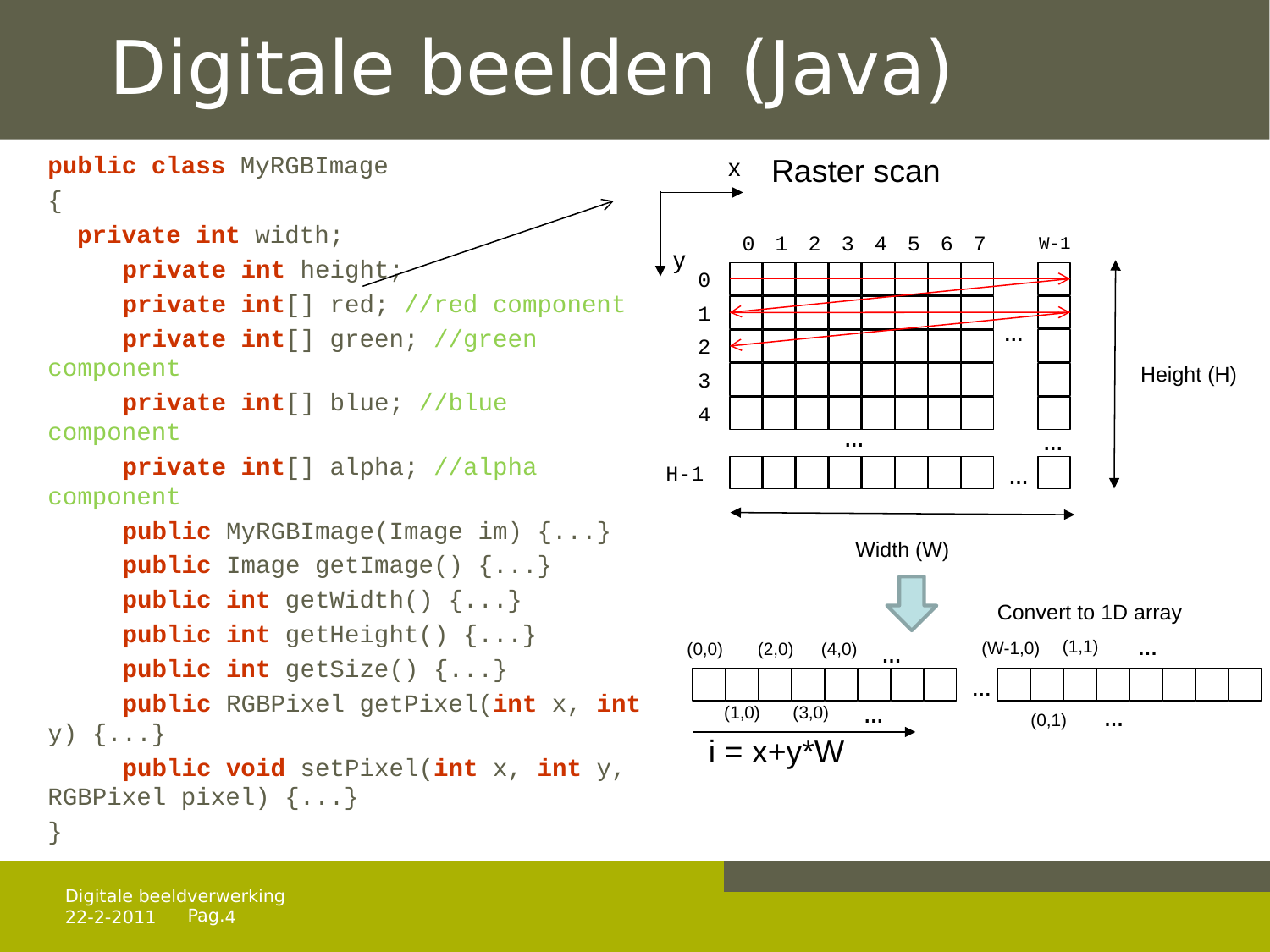

# Digitale beelden (Java)
Raster scan
x
y
public class MyRGBImage
{
  private int width;
	private int height;
	private int[] red; //red component
	private int[] green; //green component
	private int[] blue; //blue component
	private int[] alpha; //alpha component
	public MyRGBImage(Image im) {...}
	public Image getImage() {...}
	public int getWidth() {...}
	public int getHeight() {...}
	public int getSize() {...}
	public RGBPixel getPixel(int x, int y) {...}
	public void setPixel(int x, int y, RGBPixel pixel) {...}
}

0
1
2
3
4
5
6
7
W-1
0
1
2
3
4

…

Height (H)

…
…
…
H-1

Width (W)

Convert to 1D array
…
…
(1,1)
(W-1,0)
(0,0)
(2,0)
(4,0)
…

…
…
(1,0)
(3,0)
(0,1)
i = x+y*W
Digitale beeldverwerking
22-2-2011
4